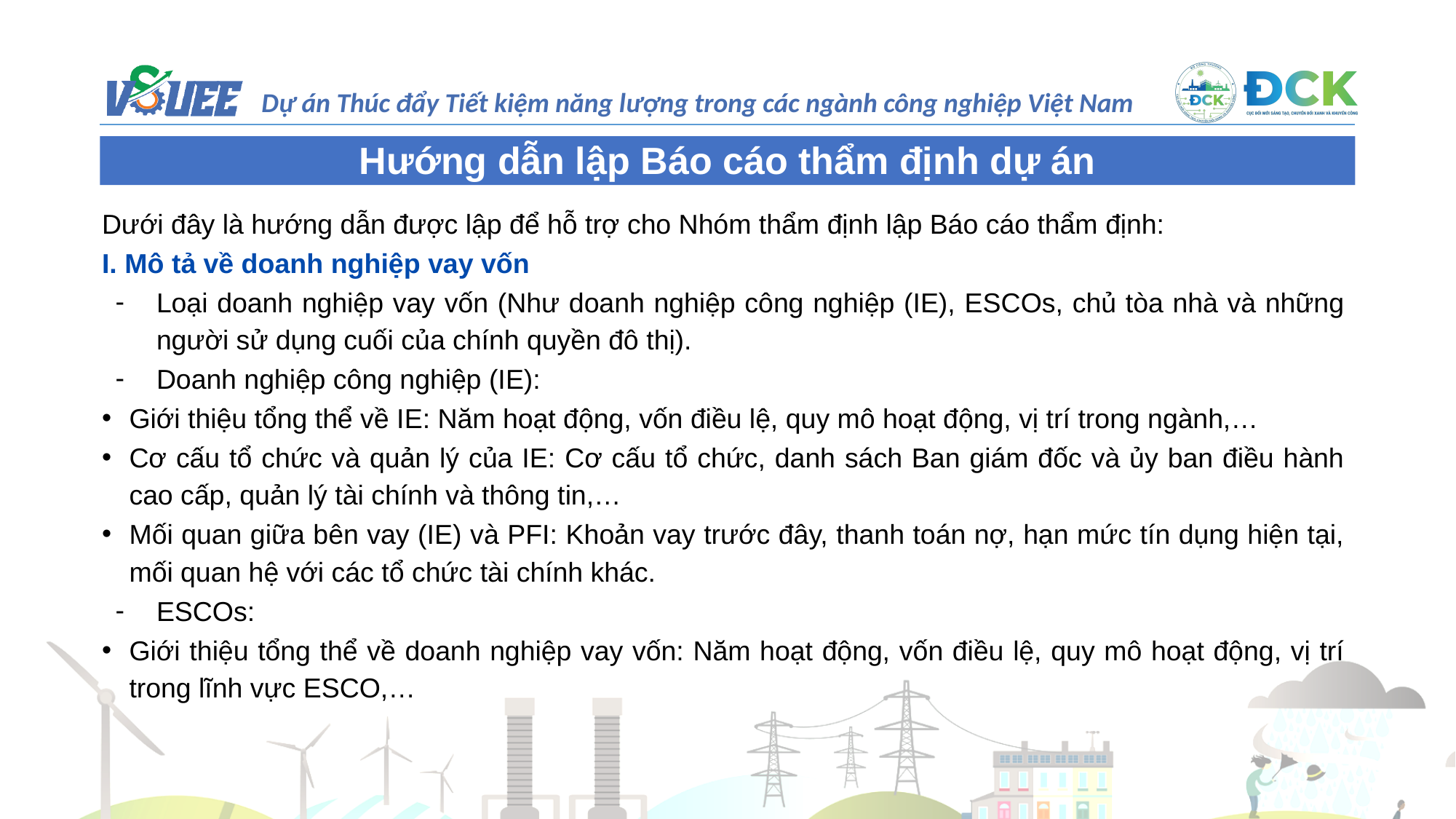

Hướng dẫn lập Báo cáo thẩm định dự án
Dưới đây là hướng dẫn được lập để hỗ trợ cho Nhóm thẩm định lập Báo cáo thẩm định:
I. Mô tả về doanh nghiệp vay vốn
Loại doanh nghiệp vay vốn (Như doanh nghiệp công nghiệp (IE), ESCOs, chủ tòa nhà và những người sử dụng cuối của chính quyền đô thị).
Doanh nghiệp công nghiệp (IE):
Giới thiệu tổng thể về IE: Năm hoạt động, vốn điều lệ, quy mô hoạt động, vị trí trong ngành,…
Cơ cấu tổ chức và quản lý của IE: Cơ cấu tổ chức, danh sách Ban giám đốc và ủy ban điều hành cao cấp, quản lý tài chính và thông tin,…
Mối quan giữa bên vay (IE) và PFI: Khoản vay trước đây, thanh toán nợ, hạn mức tín dụng hiện tại, mối quan hệ với các tổ chức tài chính khác.
ESCOs:
Giới thiệu tổng thể về doanh nghiệp vay vốn: Năm hoạt động, vốn điều lệ, quy mô hoạt động, vị trí trong lĩnh vực ESCO,…